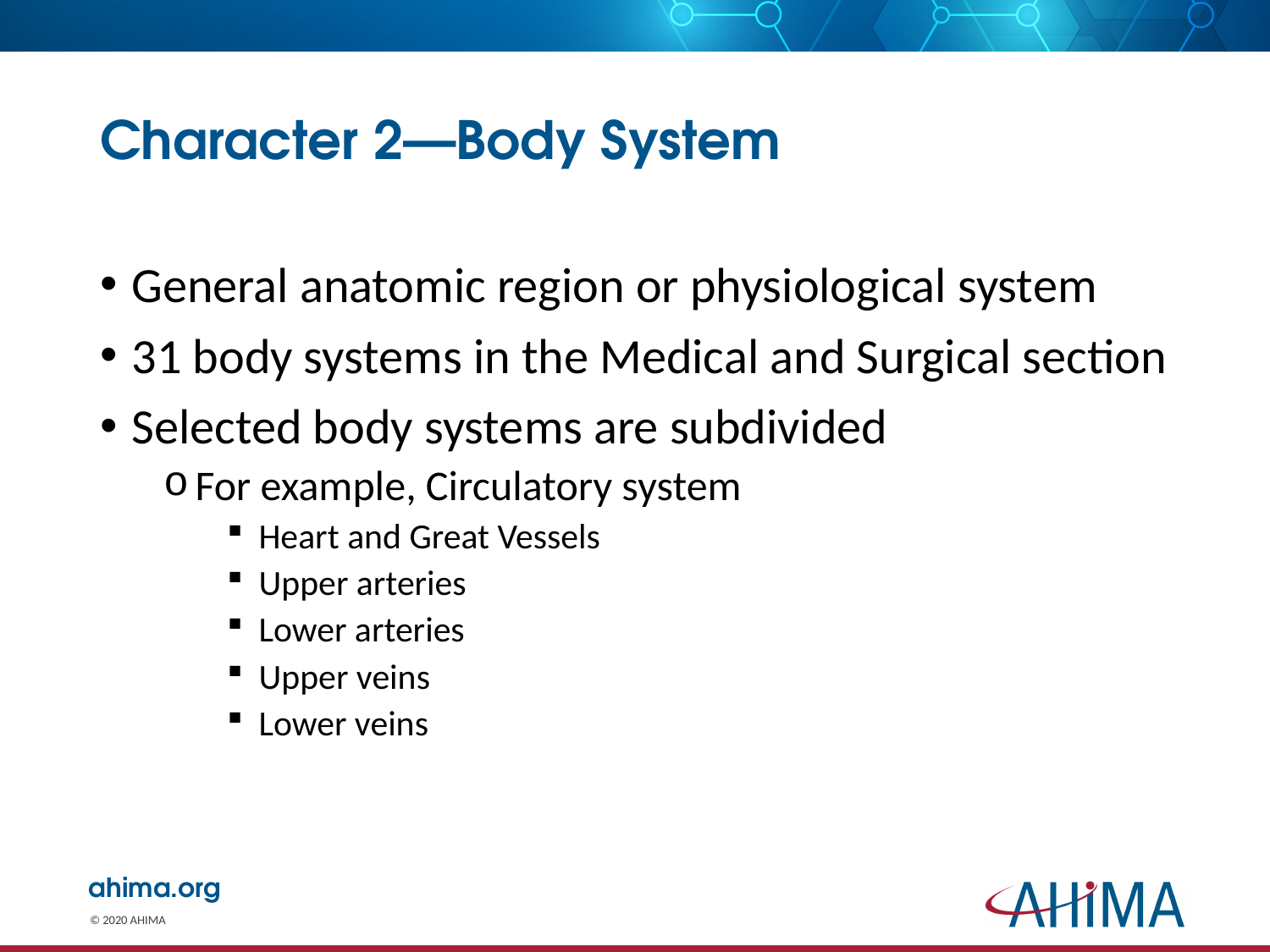

# Character 2—Body System
General anatomic region or physiological system
31 body systems in the Medical and Surgical section
Selected body systems are subdivided
For example, Circulatory system
Heart and Great Vessels
Upper arteries
Lower arteries
Upper veins
Lower veins